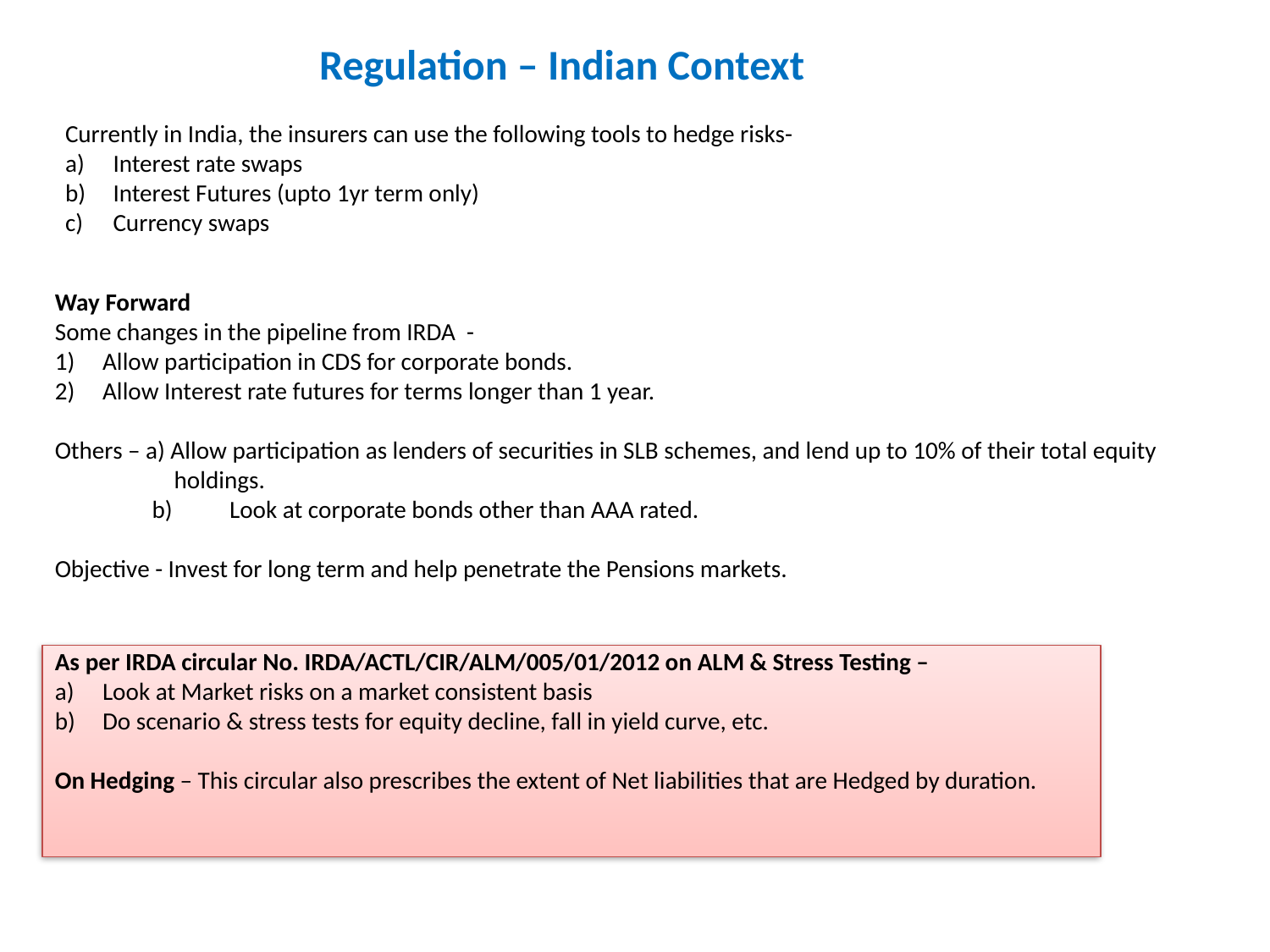

Regulation – Indian Context

Currently in India, the insurers can use the following tools to hedge risks-
Interest rate swaps
Interest Futures (upto 1yr term only)
Currency swaps

Way Forward
Some changes in the pipeline from IRDA  -
Allow participation in CDS for corporate bonds.
Allow Interest rate futures for terms longer than 1 year.

Others – a) Allow participation as lenders of securities in SLB schemes, and lend up to 10% of their total equity
	             holdings.
	         b) 	Look at corporate bonds other than AAA rated.

Objective - Invest for long term and help penetrate the Pensions markets.
As per IRDA circular No. IRDA/ACTL/CIR/ALM/005/01/2012 on ALM & Stress Testing –
Look at Market risks on a market consistent basis
Do scenario & stress tests for equity decline, fall in yield curve, etc.

On Hedging – This circular also prescribes the extent of Net liabilities that are Hedged by duration.